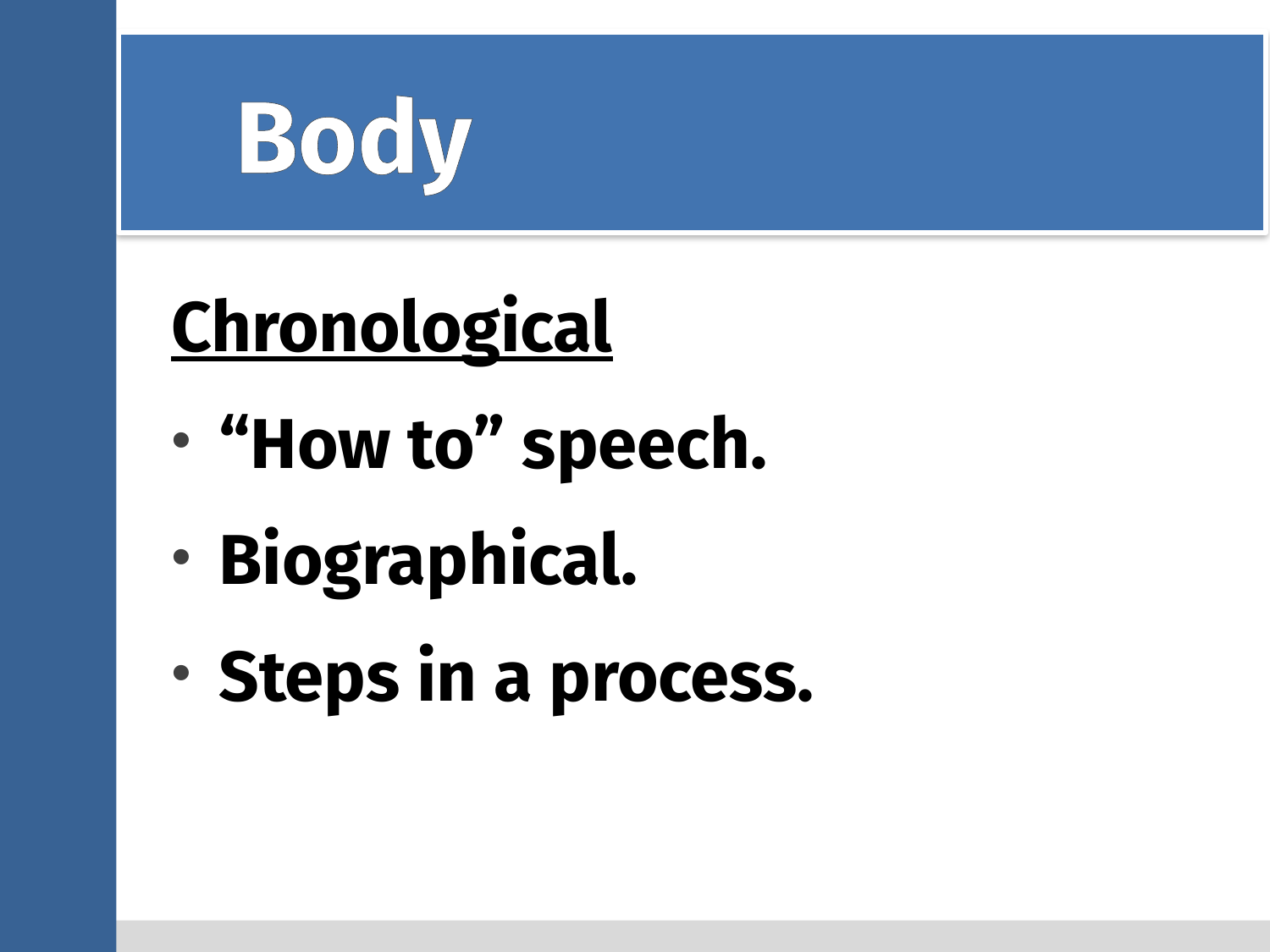

# Body
Chronological
“How to” speech.
Biographical.
Steps in a process.